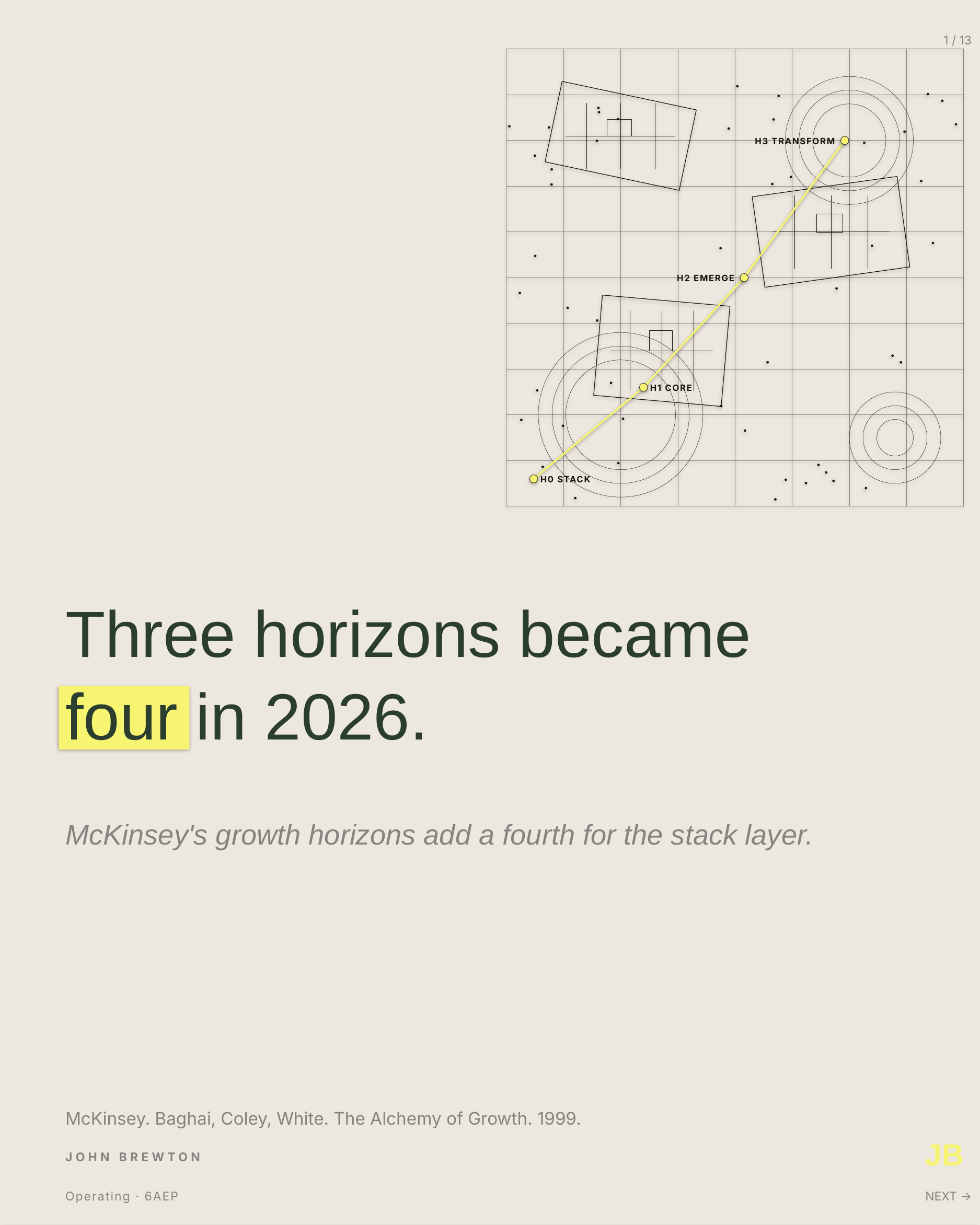

1 / 13

H3 TRANSFORM

H2 EMERGE

H1 CORE

H0 STACK

Three horizons became
four in 2026.

McKinsey's growth horizons add a fourth for the stack layer.
McKinsey. Baghai, Coley, White. The Alchemy of Growth. 1999.
JB
JOHN BREWTON
Operating · 6AEP
NEXT →